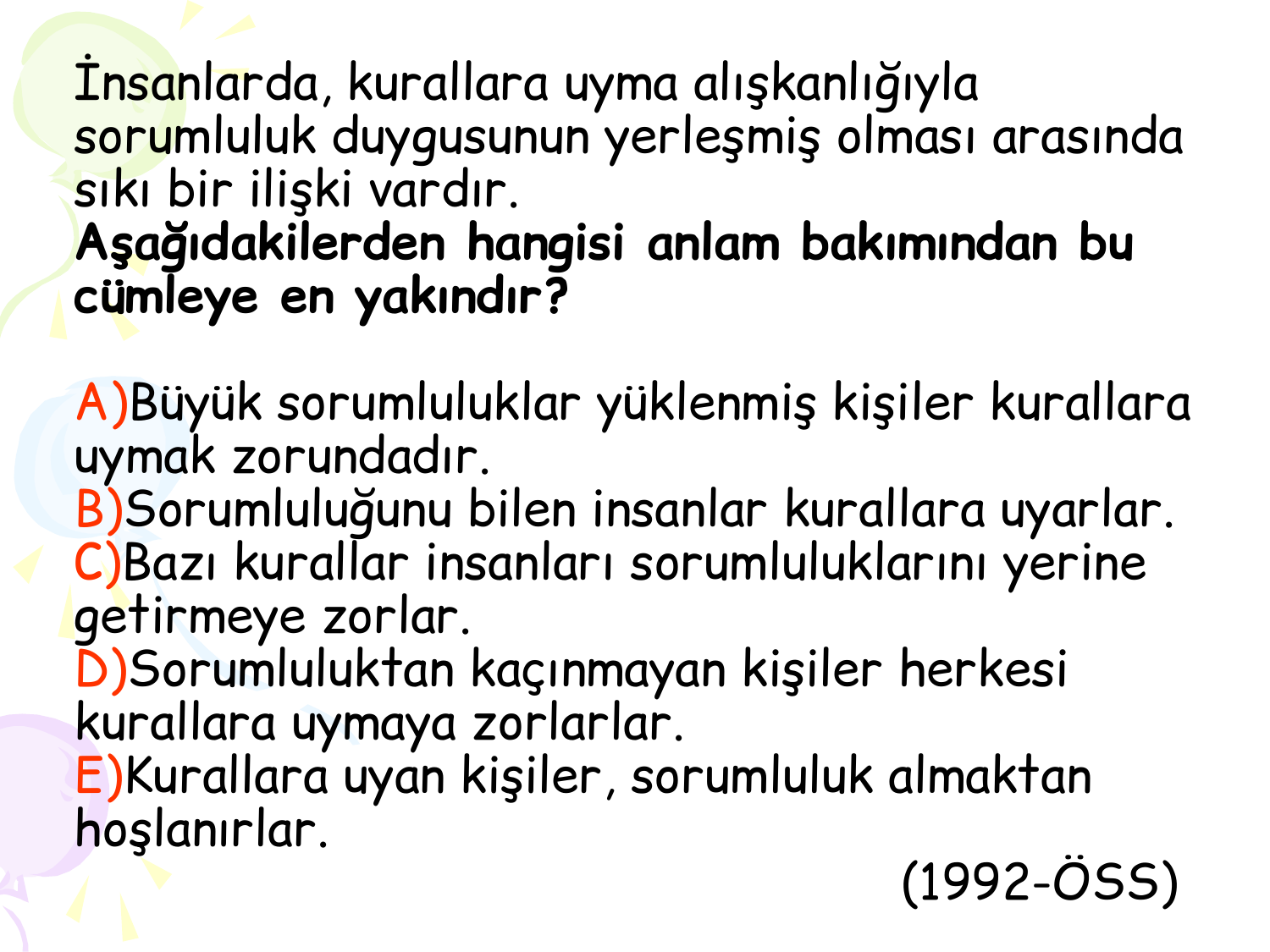

# İnsanlarda, kurallara uyma alışkanlığıyla sorumluluk duygusunun yerleşmiş olması arasında sıkı bir ilişki vardır. Aşağıdakilerden hangisi anlam bakımından bu cümleye en yakındır? A)Büyük sorumluluklar yüklenmiş kişiler kurallara uymak zorundadır. B)Sorumluluğunu bilen insanlar kurallara uyarlar. C)Bazı kurallar insanları sorumluluklarını yerine getirmeye zorlar. D)Sorumluluktan kaçınmayan kişiler herkesi kurallara uymaya zorlarlar. E)Kurallara uyan kişiler, sorumluluk almaktan hoşlanırlar. (1992-ÖSS)